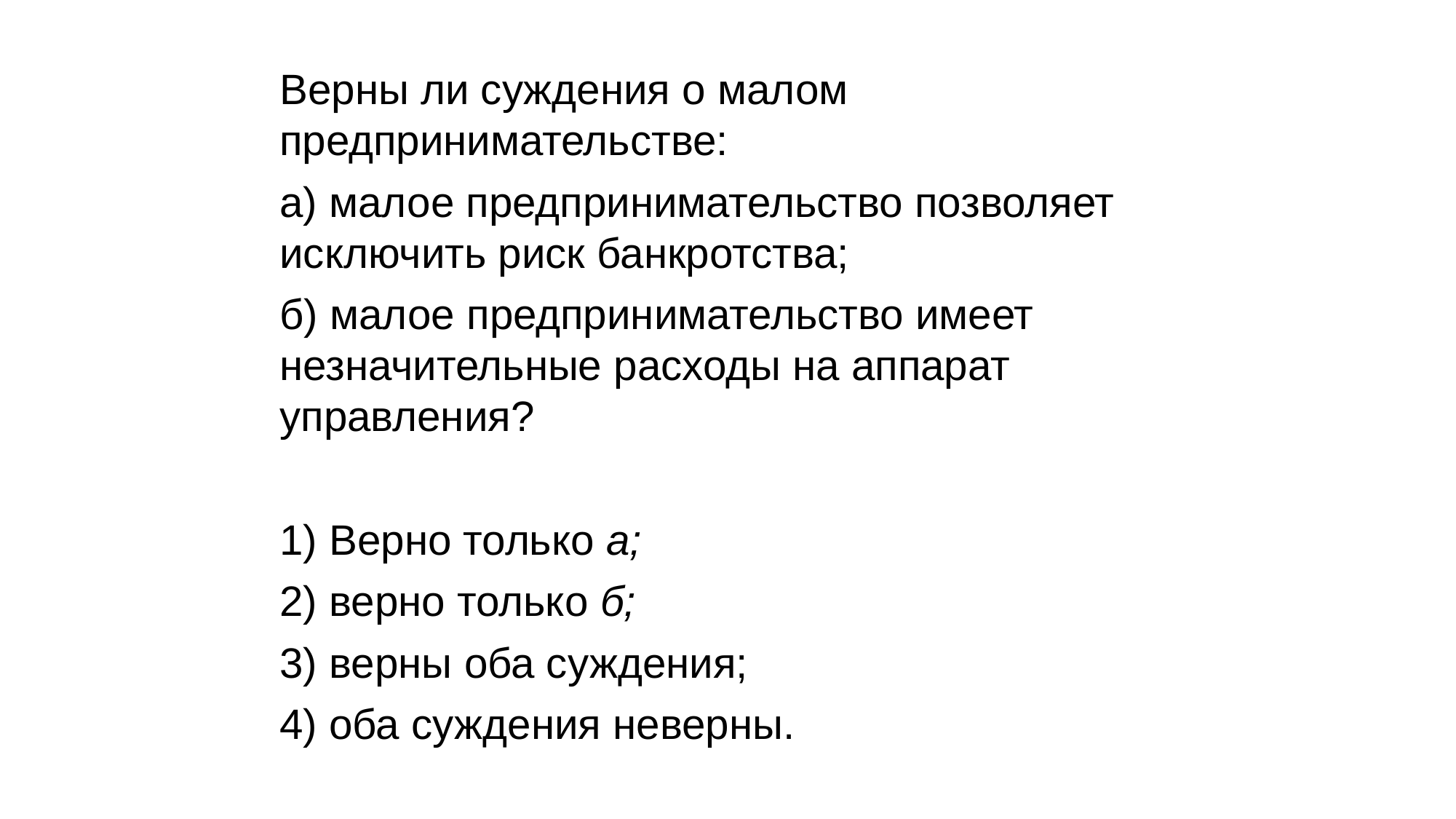

Верны ли суждения о малом предпринимательстве:
а) малое предпринимательство позволяет исключить риск банкротства;
б) малое предпринимательство имеет незначительные расходы на аппарат управления?

1) Верно только а;
2) верно только б;
3) верны оба суждения;
4) оба суждения неверны.